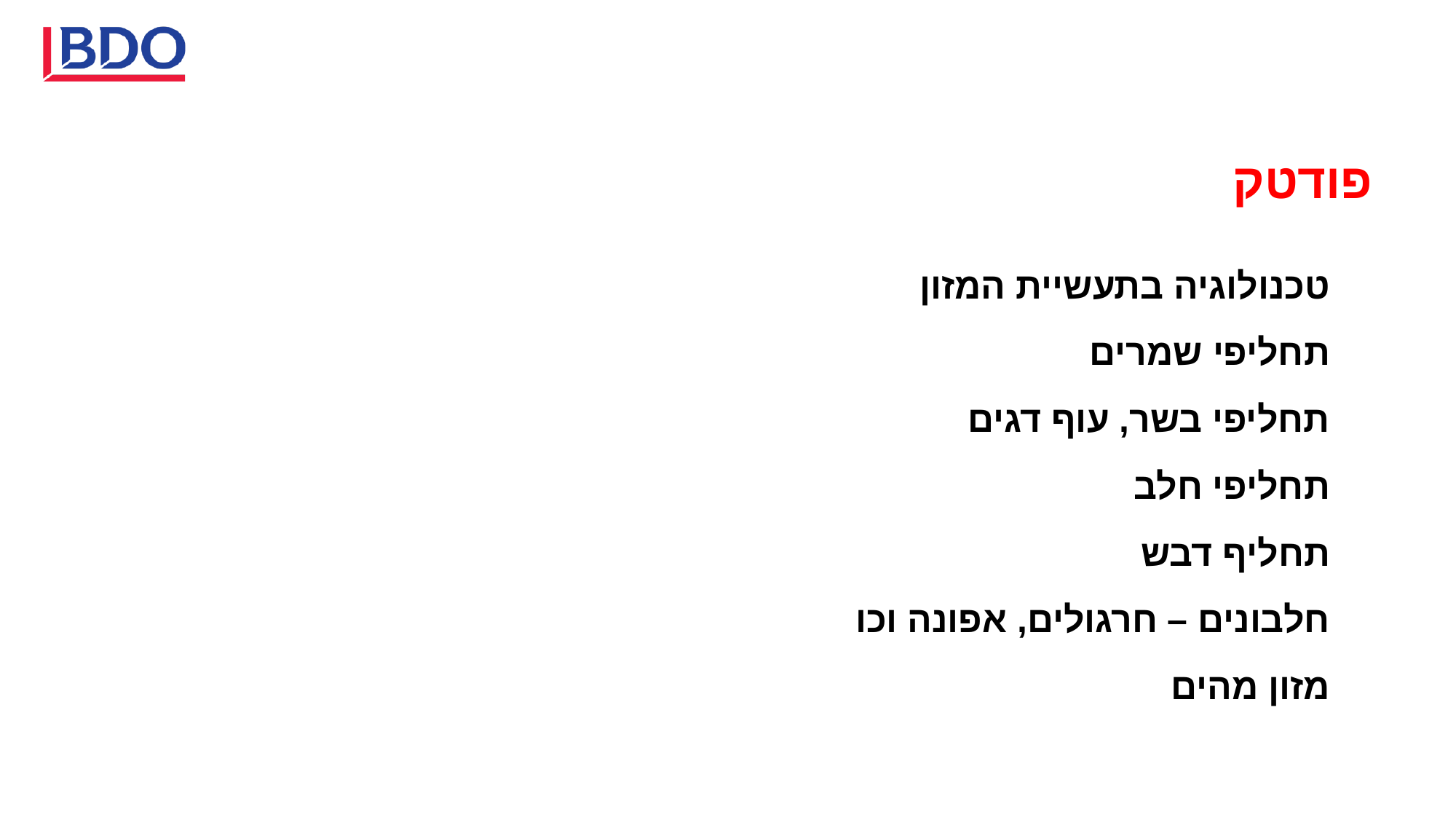

פודטק
טכנולוגיה בתעשיית המזון
תחליפי שמרים
תחליפי בשר, עוף דגים
תחליפי חלב
תחליף דבש
חלבונים – חרגולים, אפונה וכו
מזון מהים